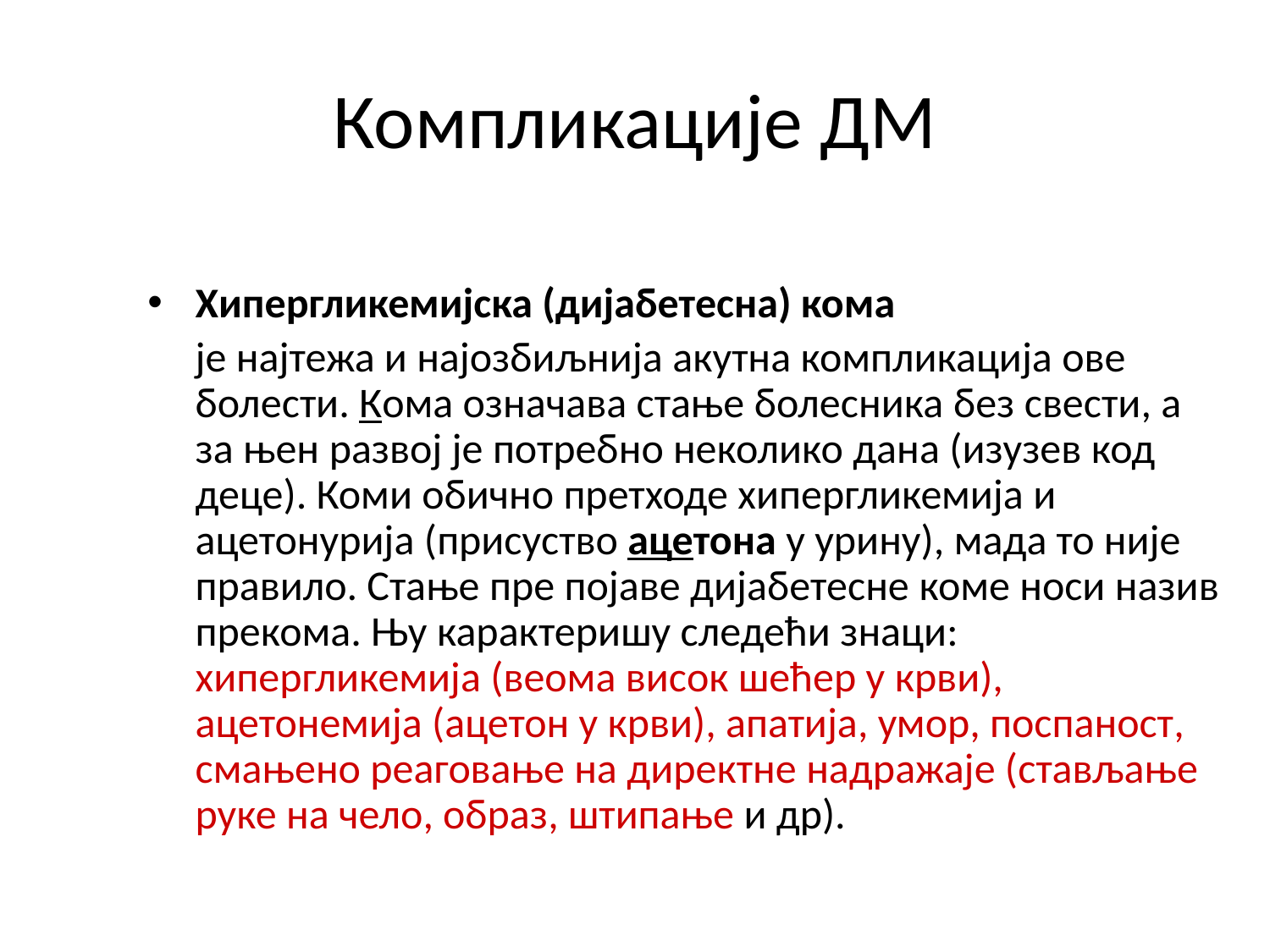

# Компликације ДМ
Хипергликемијска (дијабетесна) кома
     је најтежа и најозбиљнија акутна компликација ове болести. Кома означава стање болесника без свести, а за њен развој је потребно неколико дана (изузев код деце). Коми обично претходе хипергликемија и ацетонурија (присуство ацетона у урину), мада то није правило. Стање пре појаве дијабетесне коме носи назив прекома. Њу карактеришу следећи знаци: хипергликемија (веома висок шећер у крви), ацетонемија (ацетон у крви), апатија, умор, поспаност, смањено реаговање на директне надражаје (стављање руке на чело, образ, штипање и др).